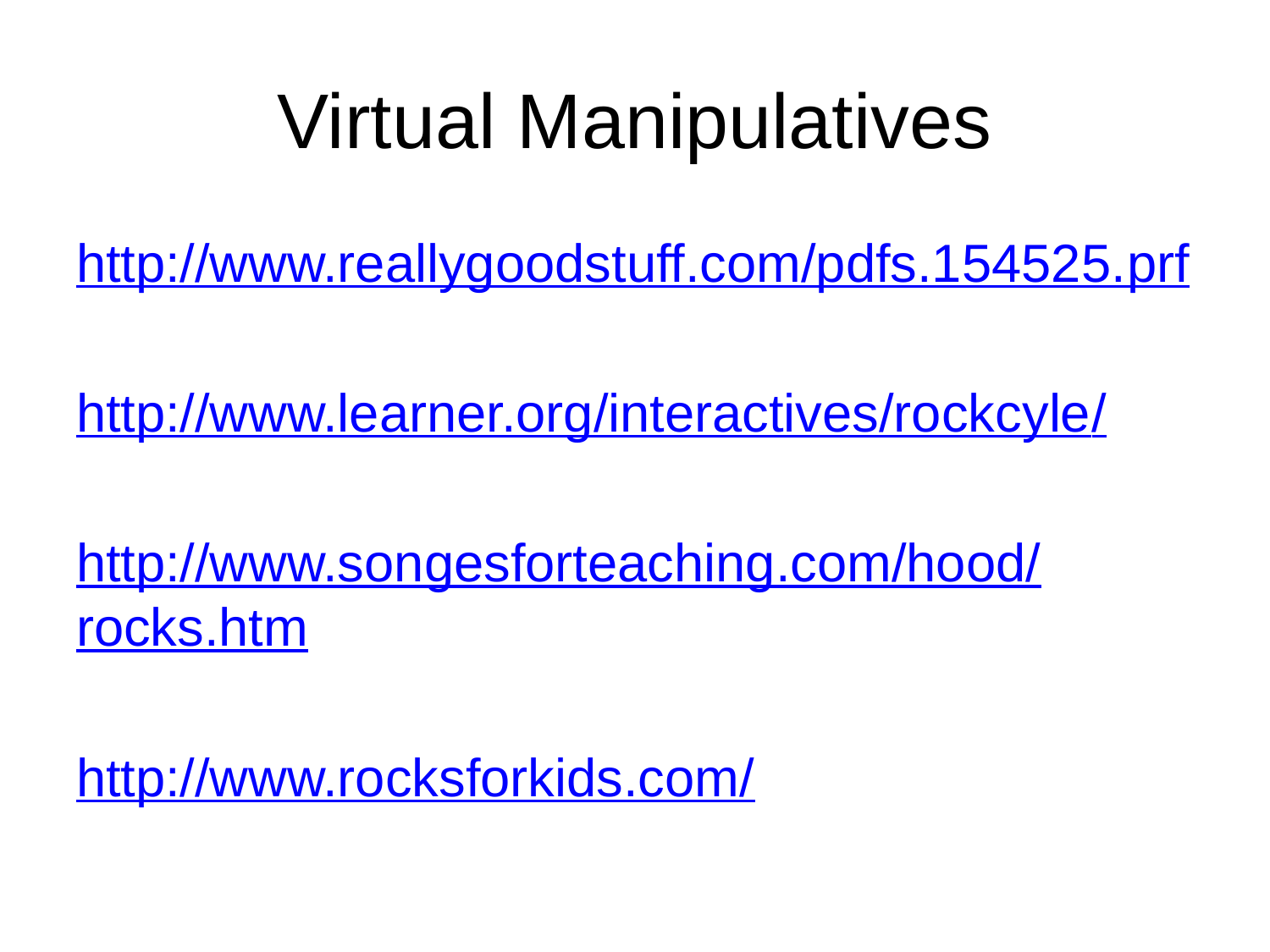

# Virtual Manipulatives
http://www.reallygoodstuff.com/pdfs.154525.prf

http://www.learner.org/interactives/rockcyle/

http://www.songesforteaching.com/hood/rocks.htm

http://www.rocksforkids.com/